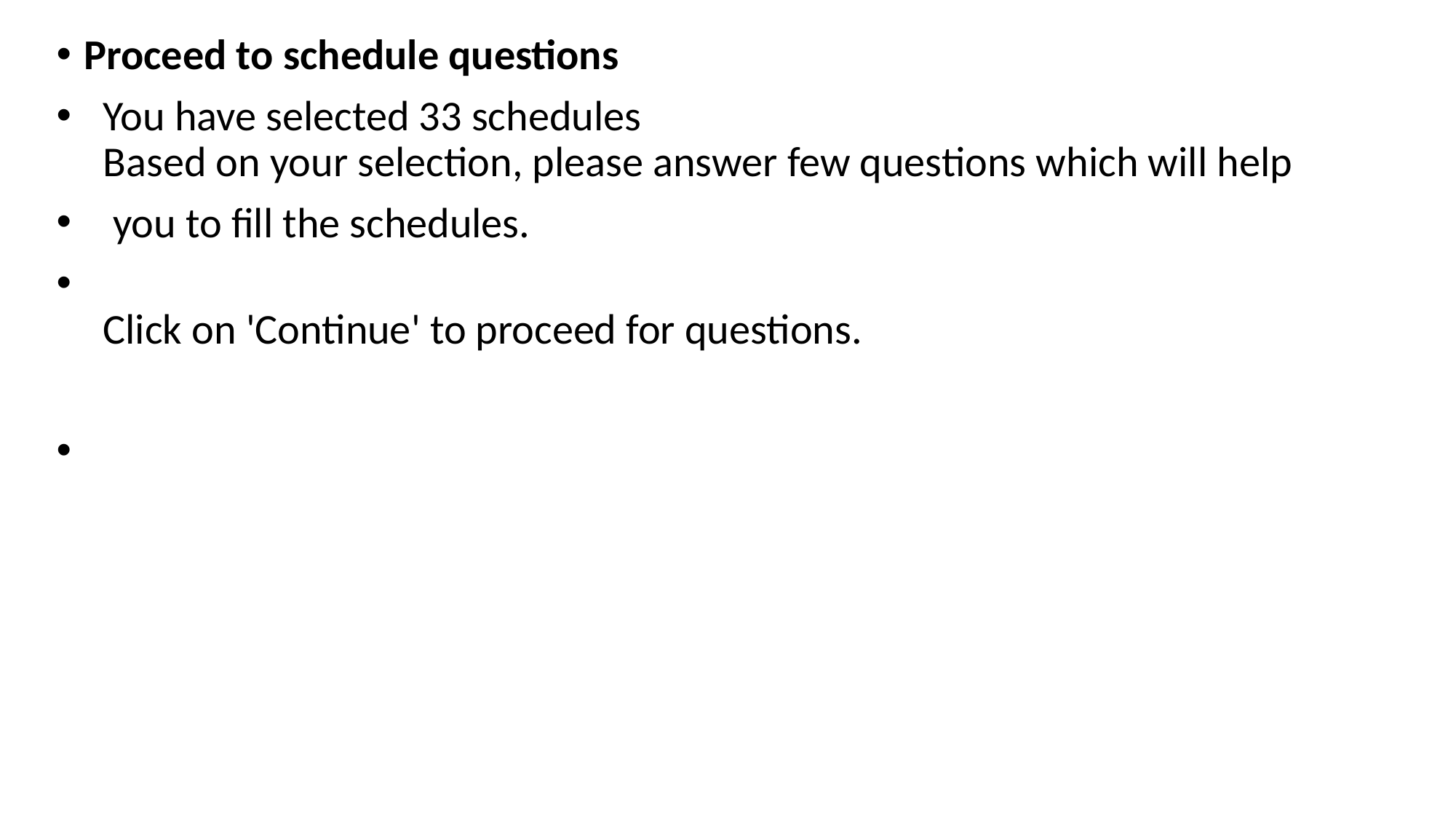

Proceed to schedule questions
  You have selected 33 schedules
  Based on your selection, please answer few questions which will help
   you to fill the schedules.
  Click on 'Continue' to proceed for questions.